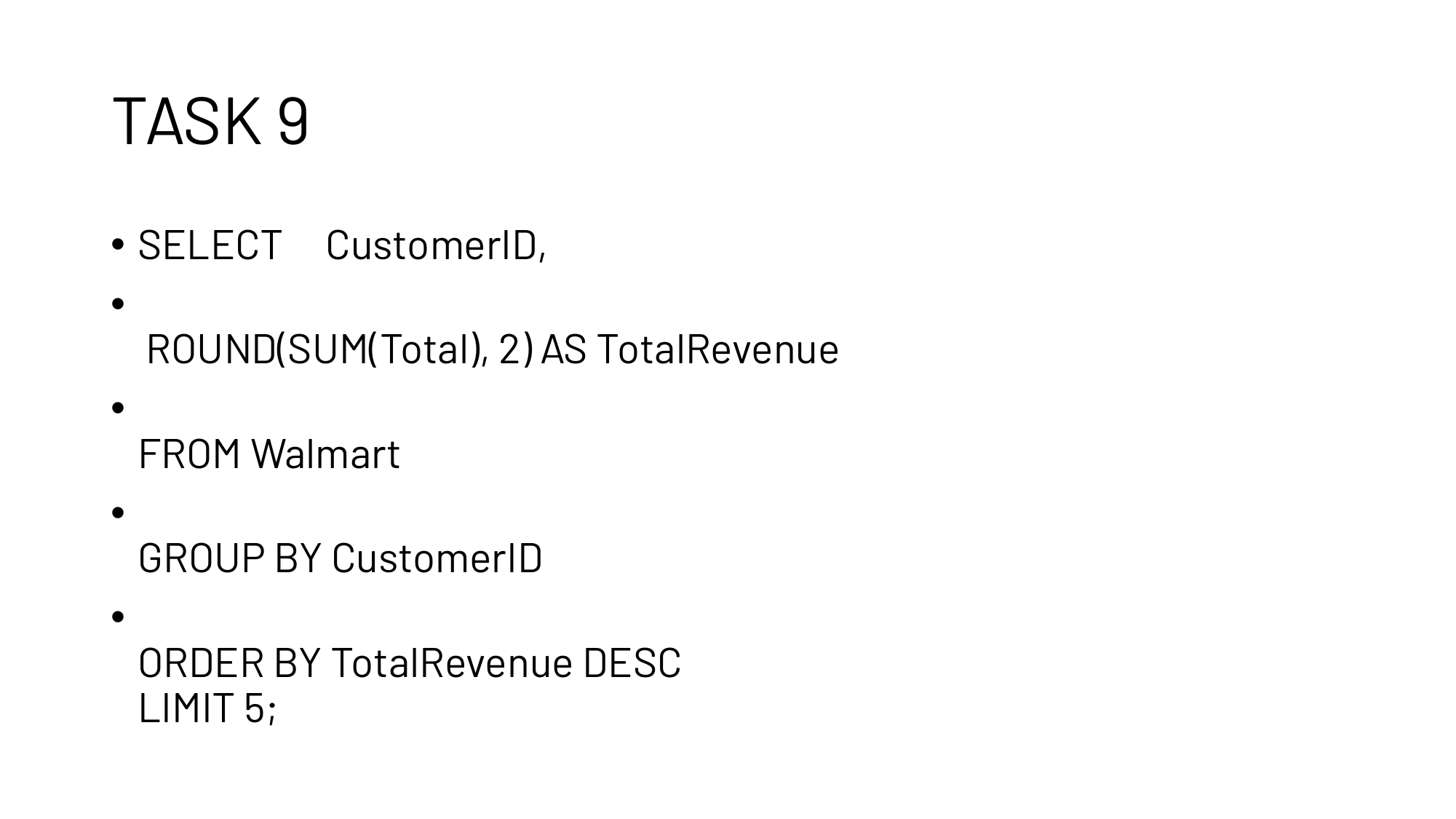

# TASK 9
SELECT     CustomerID,
 ROUND(SUM(Total), 2) AS TotalRevenue
FROM Walmart
GROUP BY CustomerID
ORDER BY TotalRevenue DESC
LIMIT 5;